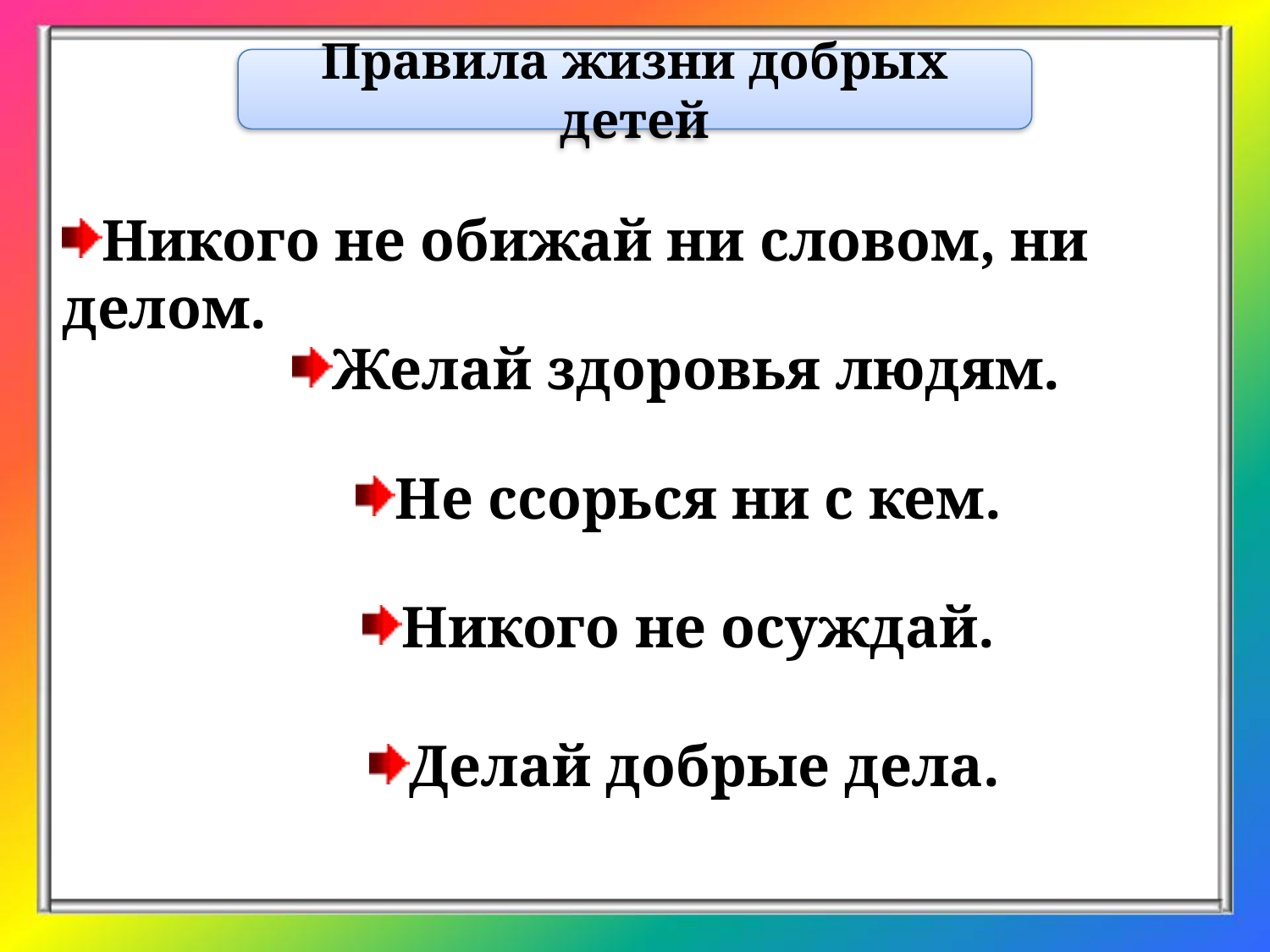

Правила жизни добрых детей
Никого не обижай ни словом, ни делом.
Желай здоровья людям.
Не ссорься ни с кем.
Никого не осуждай.
Делай добрые дела.